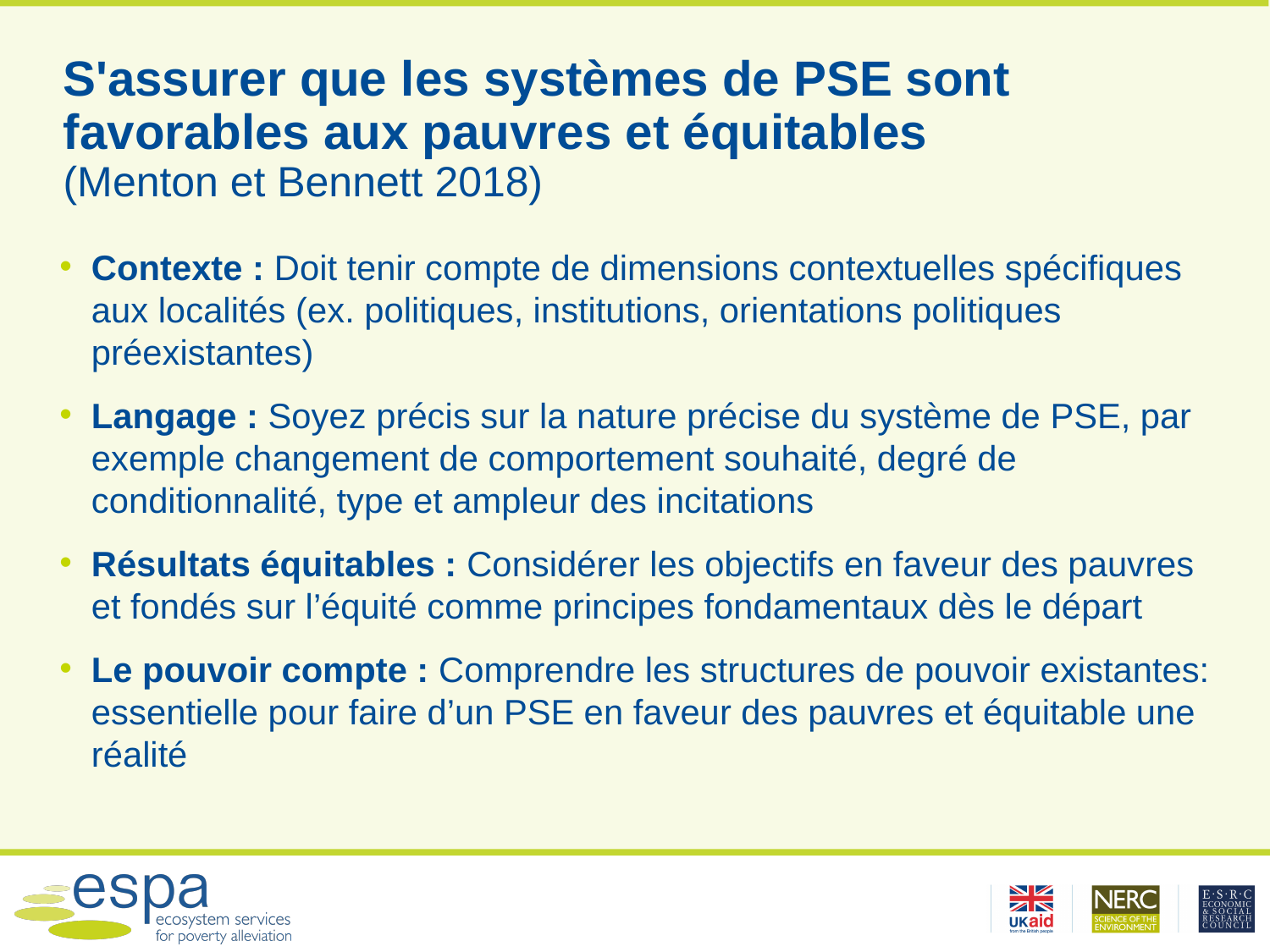

# S'assurer que les systèmes de PSE sont favorables aux pauvres et équitables (Menton et Bennett 2018)
Contexte : Doit tenir compte de dimensions contextuelles spécifiques aux localités (ex. politiques, institutions, orientations politiques préexistantes)
Langage : Soyez précis sur la nature précise du système de PSE, par exemple changement de comportement souhaité, degré de conditionnalité, type et ampleur des incitations
Résultats équitables : Considérer les objectifs en faveur des pauvres et fondés sur l’équité comme principes fondamentaux dès le départ
Le pouvoir compte : Comprendre les structures de pouvoir existantes: essentielle pour faire d’un PSE en faveur des pauvres et équitable une réalité